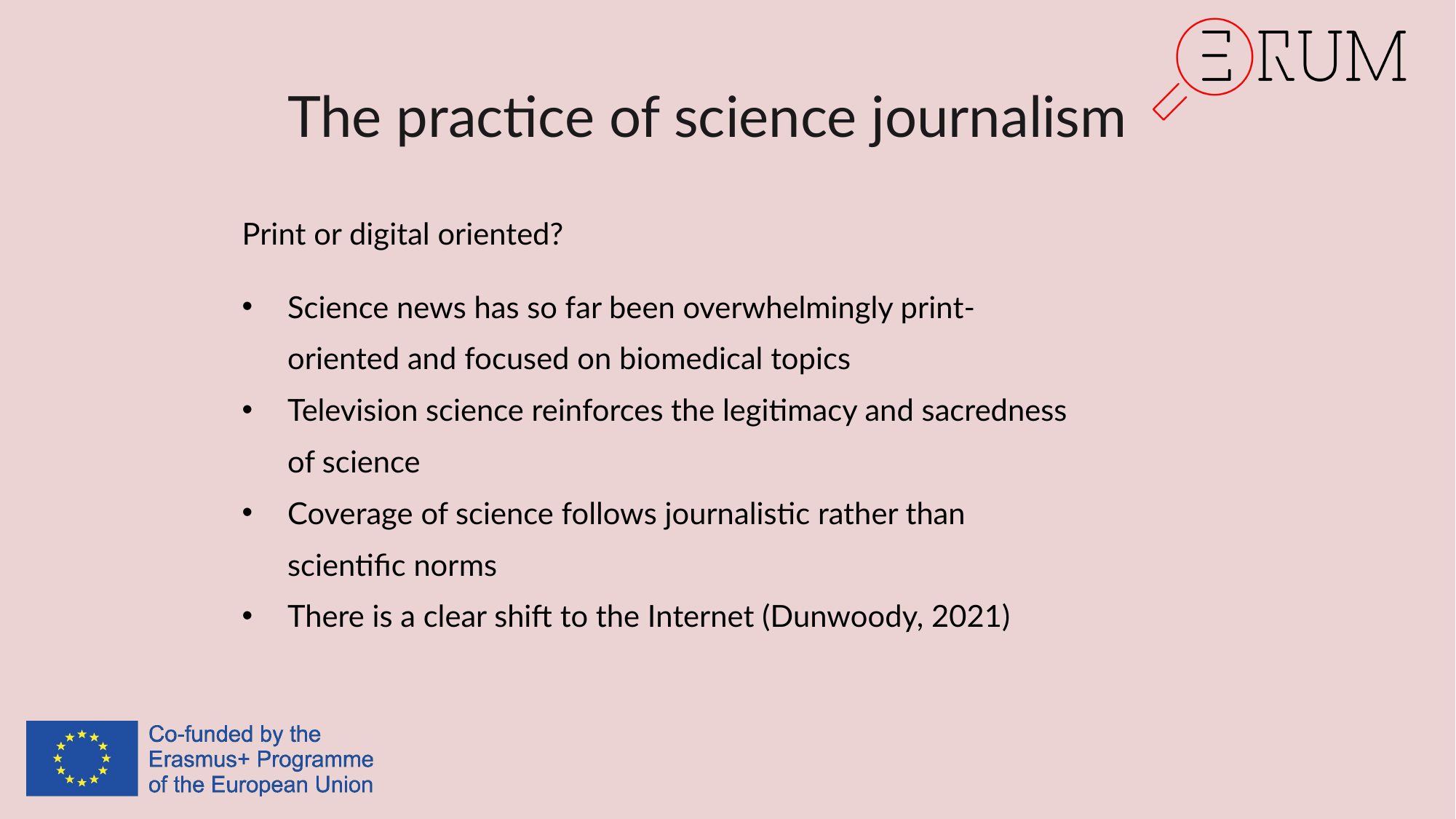

The practice of science journalism
Print or digital oriented?
Science news has so far been overwhelmingly print-oriented and focused on biomedical topics
Television science reinforces the legitimacy and sacredness of science
Coverage of science follows journalistic rather than scientific norms
There is a clear shift to the Internet (Dunwoody, 2021)